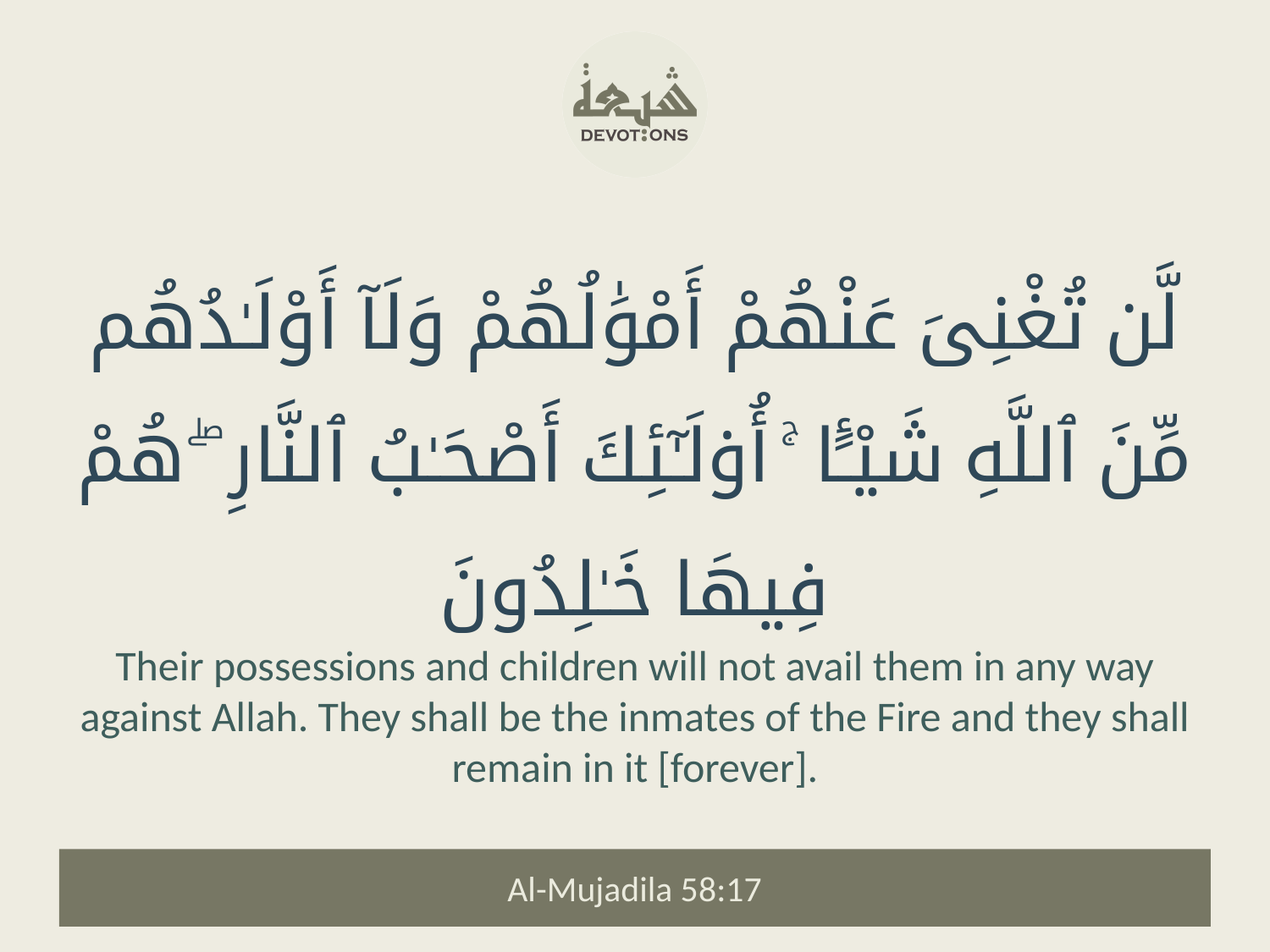

لَّن تُغْنِىَ عَنْهُمْ أَمْوَٰلُهُمْ وَلَآ أَوْلَـٰدُهُم مِّنَ ٱللَّهِ شَيْـًٔا ۚ أُو۟لَـٰٓئِكَ أَصْحَـٰبُ ٱلنَّارِ ۖ هُمْ فِيهَا خَـٰلِدُونَ
Their possessions and children will not avail them in any way against Allah. They shall be the inmates of the Fire and they shall remain in it [forever].
Al-Mujadila 58:17